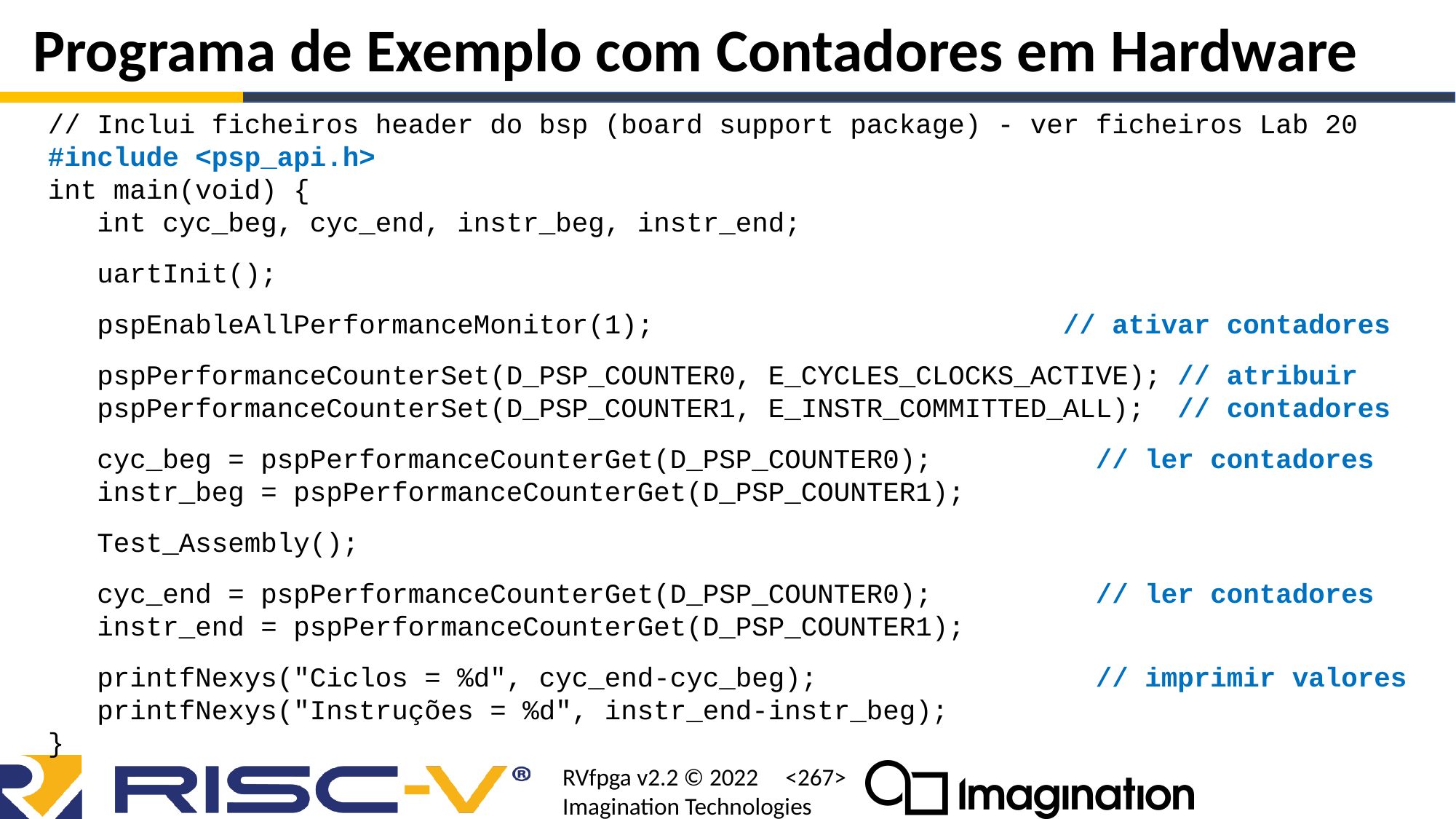

# Programa de Exemplo com Contadores em Hardware
// Inclui ficheiros header do bsp (board support package) - ver ficheiros Lab 20
#include <psp_api.h>
int main(void) {
   int cyc_beg, cyc_end, instr_beg, instr_end;

   uartInit();

   pspEnableAllPerformanceMonitor(1);                         // ativar contadores

   pspPerformanceCounterSet(D_PSP_COUNTER0, E_CYCLES_CLOCKS_ACTIVE); // atribuir
   pspPerformanceCounterSet(D_PSP_COUNTER1, E_INSTR_COMMITTED_ALL);  // contadores

   cyc_beg = pspPerformanceCounterGet(D_PSP_COUNTER0);          // ler contadores
   instr_beg = pspPerformanceCounterGet(D_PSP_COUNTER1);

   Test_Assembly();

   cyc_end = pspPerformanceCounterGet(D_PSP_COUNTER0);          // ler contadores
   instr_end = pspPerformanceCounterGet(D_PSP_COUNTER1);

   printfNexys("Ciclos = %d", cyc_end-cyc_beg);                 // imprimir valores
   printfNexys("Instruções = %d", instr_end-instr_beg);
}